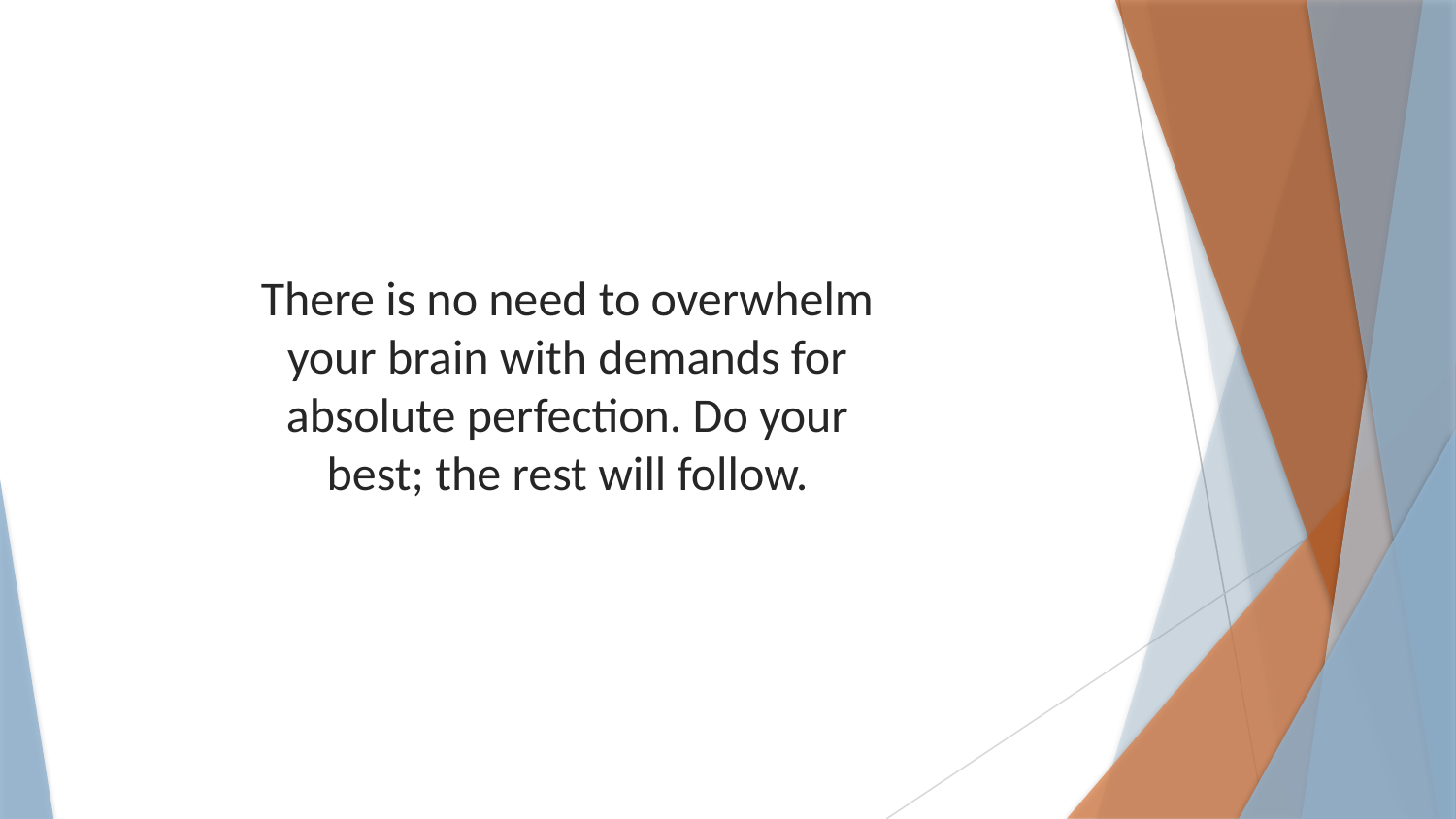

There is no need to overwhelm your brain with demands for absolute perfection. Do your best; the rest will follow.